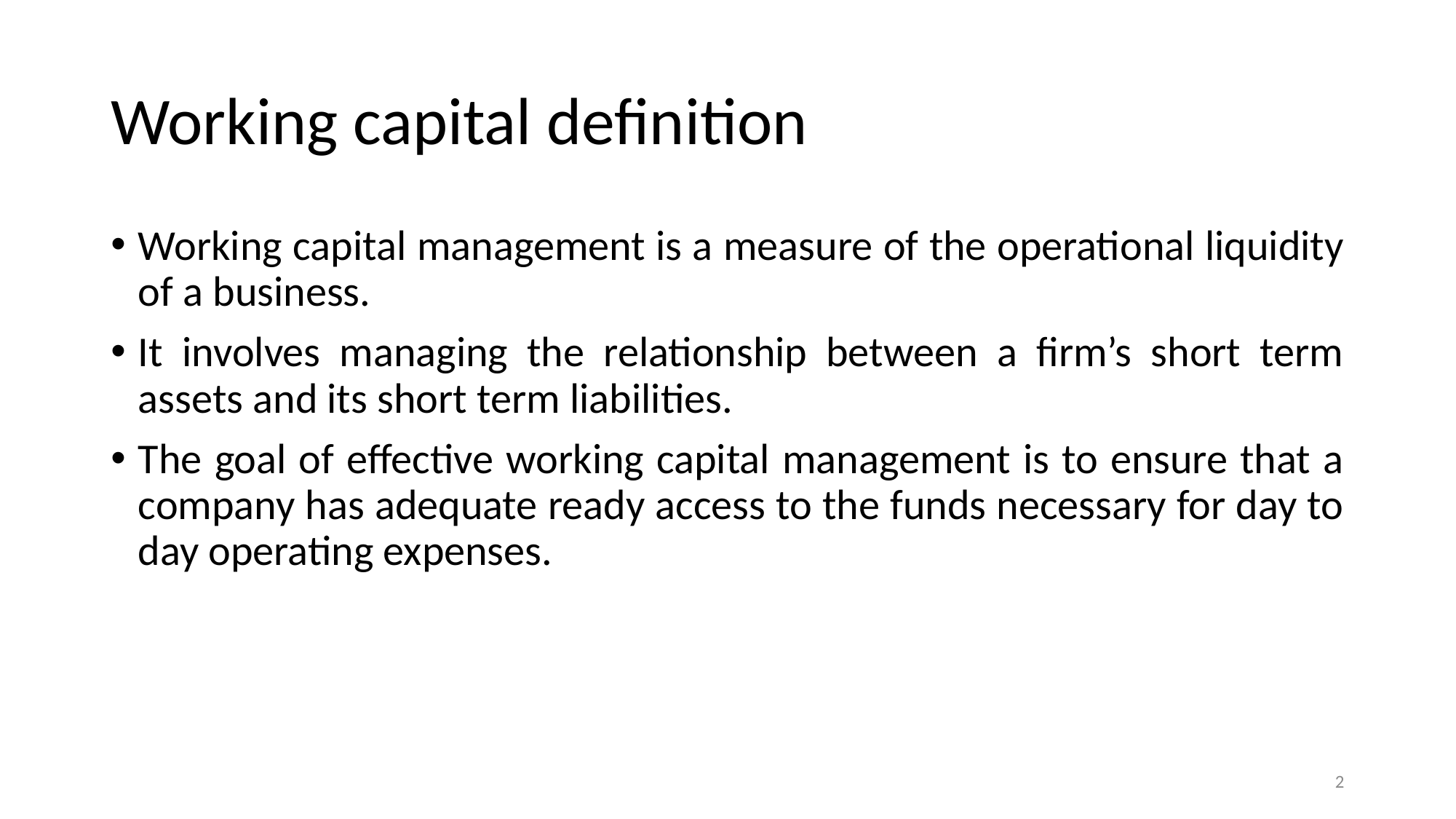

# Working capital definition
Working capital management is a measure of the operational liquidity of a business.
It involves managing the relationship between a firm’s short term assets and its short term liabilities.
The goal of effective working capital management is to ensure that a company has adequate ready access to the funds necessary for day to day operating expenses.
2